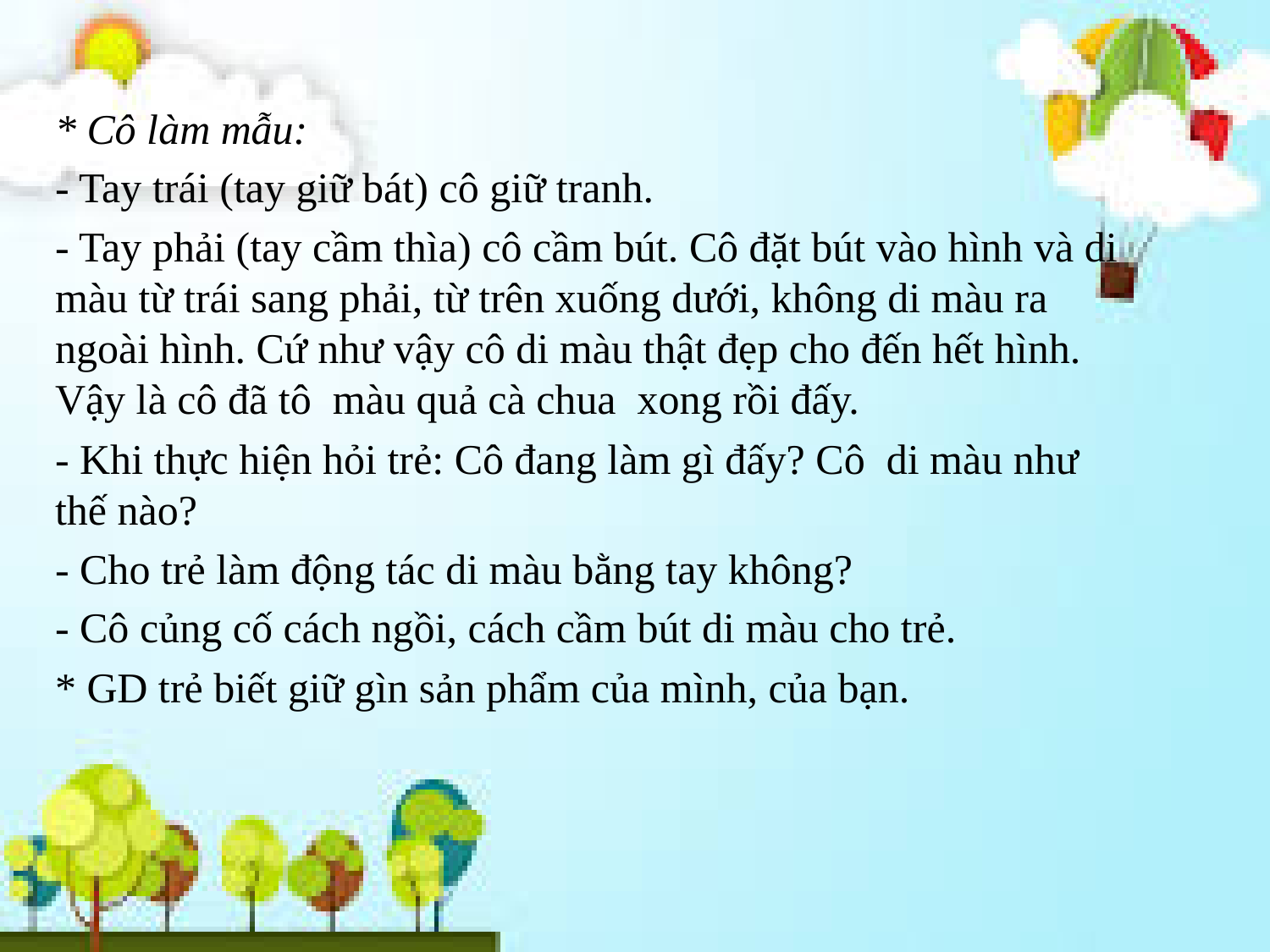

* Cô làm mẫu:
- Tay trái (tay giữ bát) cô giữ tranh.
- Tay phải (tay cầm thìa) cô cầm bút. Cô đặt bút vào hình và di màu từ trái sang phải, từ trên xuống dưới, không di màu ra ngoài hình. Cứ như vậy cô di màu thật đẹp cho đến hết hình. Vậy là cô đã tô  màu quả cà chua  xong rồi đấy.
- Khi thực hiện hỏi trẻ: Cô đang làm gì đấy? Cô  di màu như thế nào?
- Cho trẻ làm động tác di màu bằng tay không?
- Cô củng cố cách ngồi, cách cầm bút di màu cho trẻ.
* GD trẻ biết giữ gìn sản phẩm của mình, của bạn.